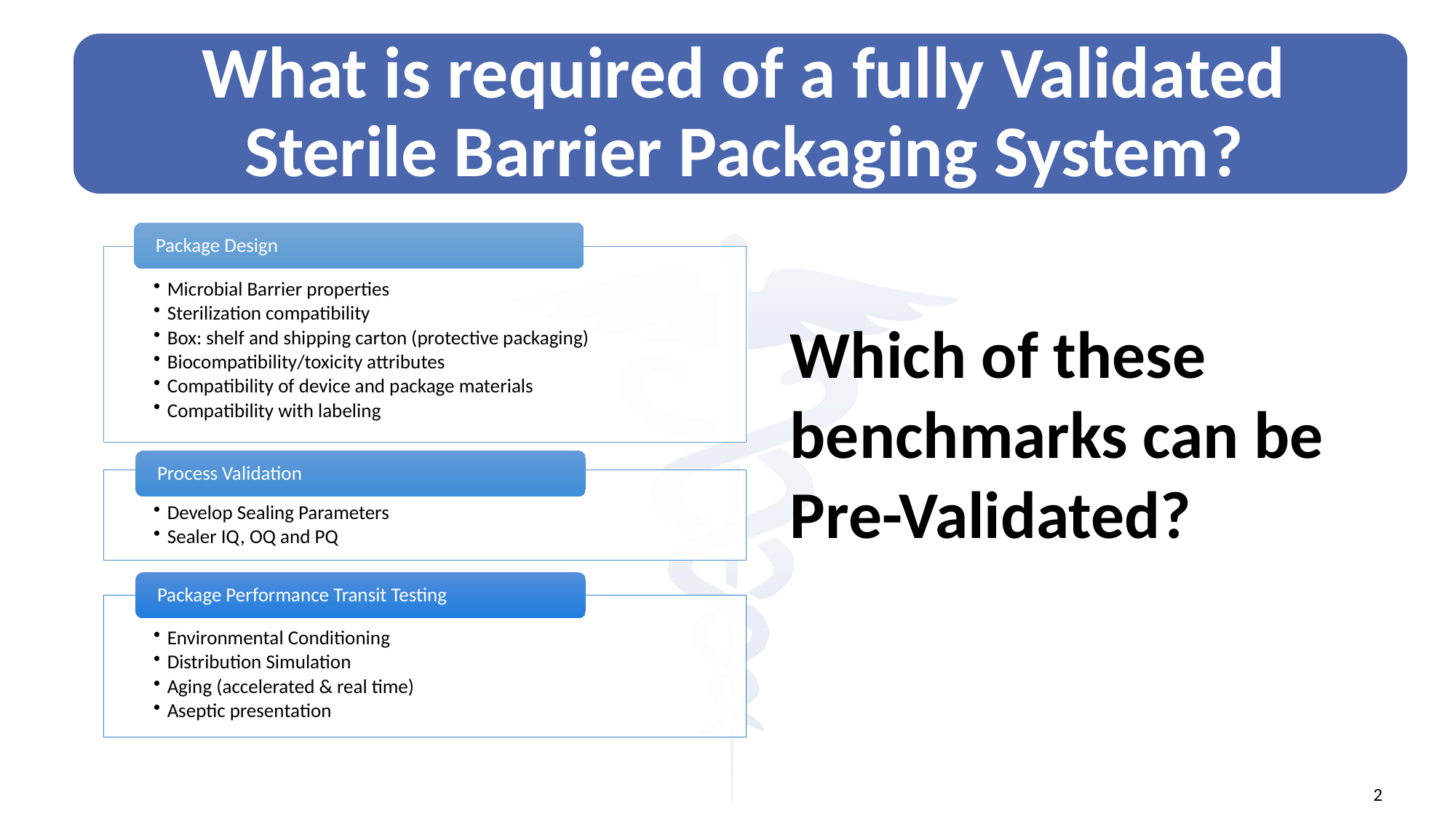

What is required of a fully Validated Sterile Barrier Packaging System?
Microbial Barrier properties
Sterilization compatibility
Box: shelf and shipping carton (protective packaging)
Biocompatibility/toxicity attributes
Compatibility of device and package materials
Compatibility with labeling
Package Design
Develop Sealing Parameters
Sealer IQ, OQ and PQ
Process Validation
Environmental Conditioning
Distribution Simulation
Aging (accelerated & real time)
Aseptic presentation
Package Performance Transit Testing

Which of these benchmarks can be Pre-Validated?
2